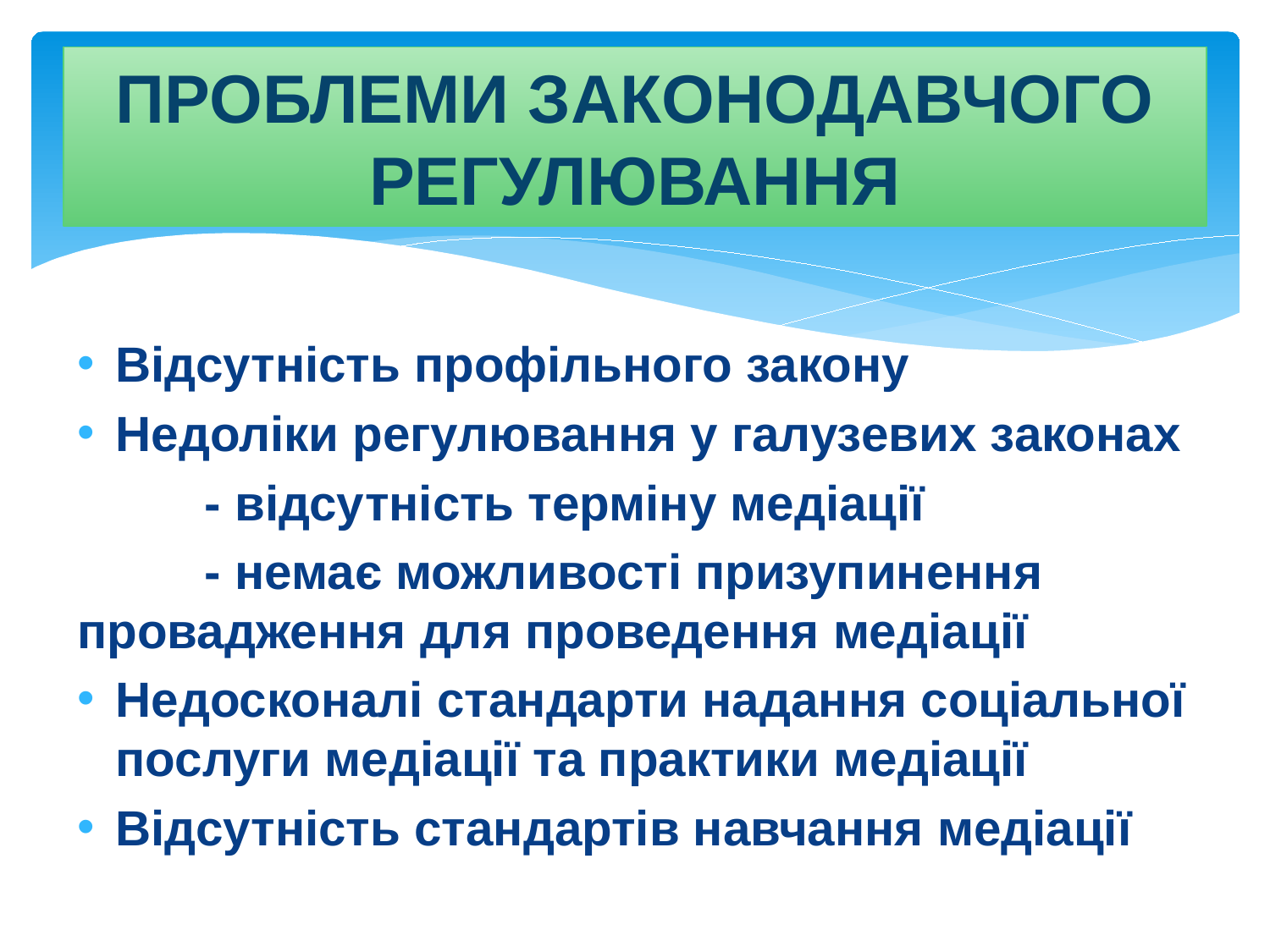

# ПРОБЛЕМИ ЗАКОНОДАВЧОГО РЕГУЛЮВАННЯ

Відсутність профільного закону
Недоліки регулювання у галузевих законах
	- відсутність терміну медіації
	- немає можливості призупинення 	провадження для проведення медіації
Недосконалі стандарти надання соціальної послуги медіації та практики медіації
Відсутність стандартів навчання медіації